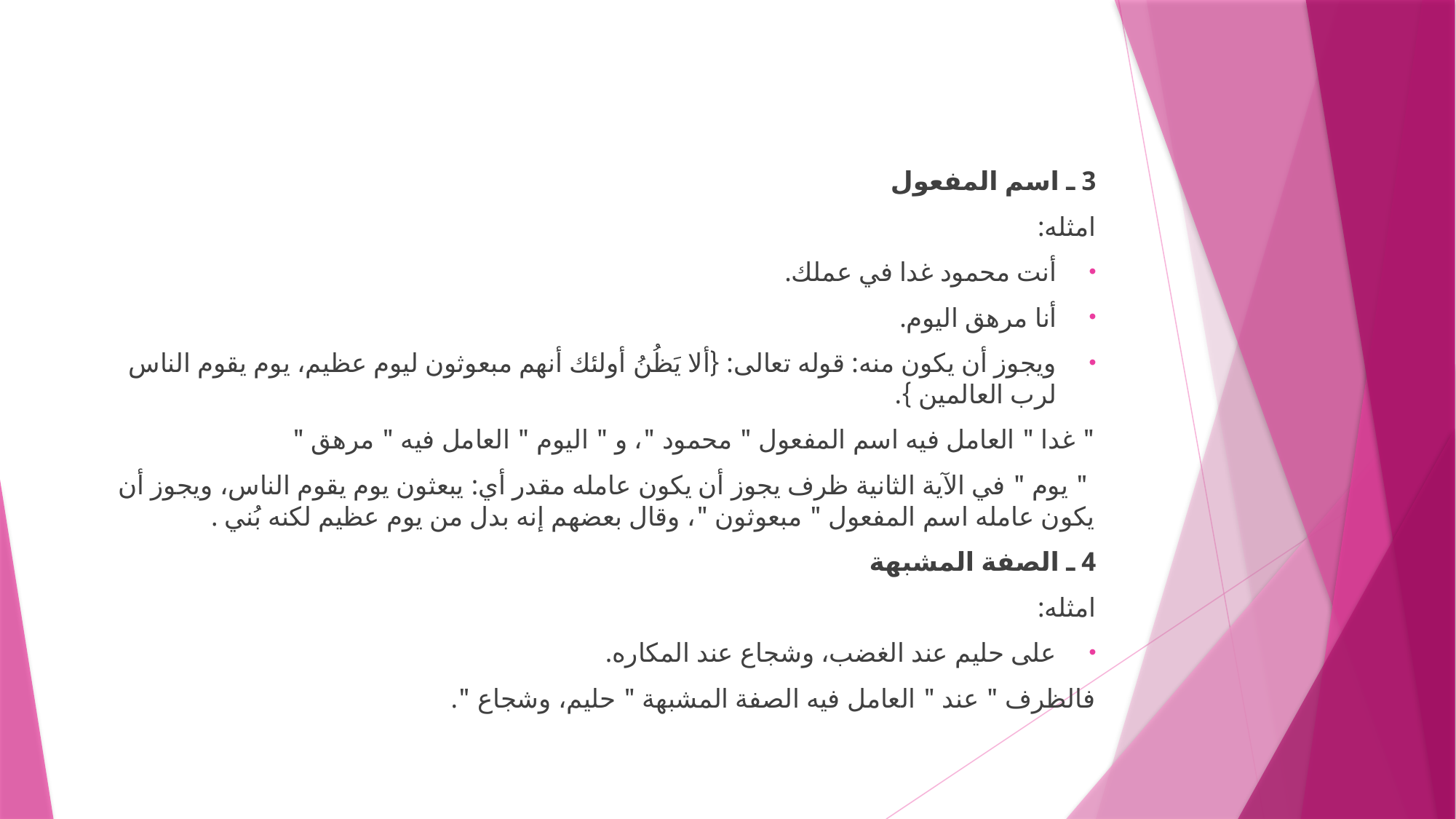

3 ـ اسم المفعول
امثله:
أنت محمود غدا في عملك.
أنا مرهق اليوم.
ويجوز أن يكون منه: قوله تعالى: {ألا يَظُنُ أولئك أنهم مبعوثون ليوم عظيم، يوم يقوم الناس لرب العالمين }.
" غدا " العامل فيه اسم المفعول " محمود "، و " اليوم " العامل فيه " مرهق "
 " يوم " في الآية الثانية ظرف يجوز أن يكون عامله مقدر أي: يبعثون يوم يقوم الناس، ويجوز أن يكون عامله اسم المفعول " مبعوثون "، وقال بعضهم إنه بدل من يوم عظيم لكنه بُني .
4 ـ الصفة المشبهة
امثله:
على حليم عند الغضب، وشجاع عند المكاره.
فالظرف " عند " العامل فيه الصفة المشبهة " حليم، وشجاع ".